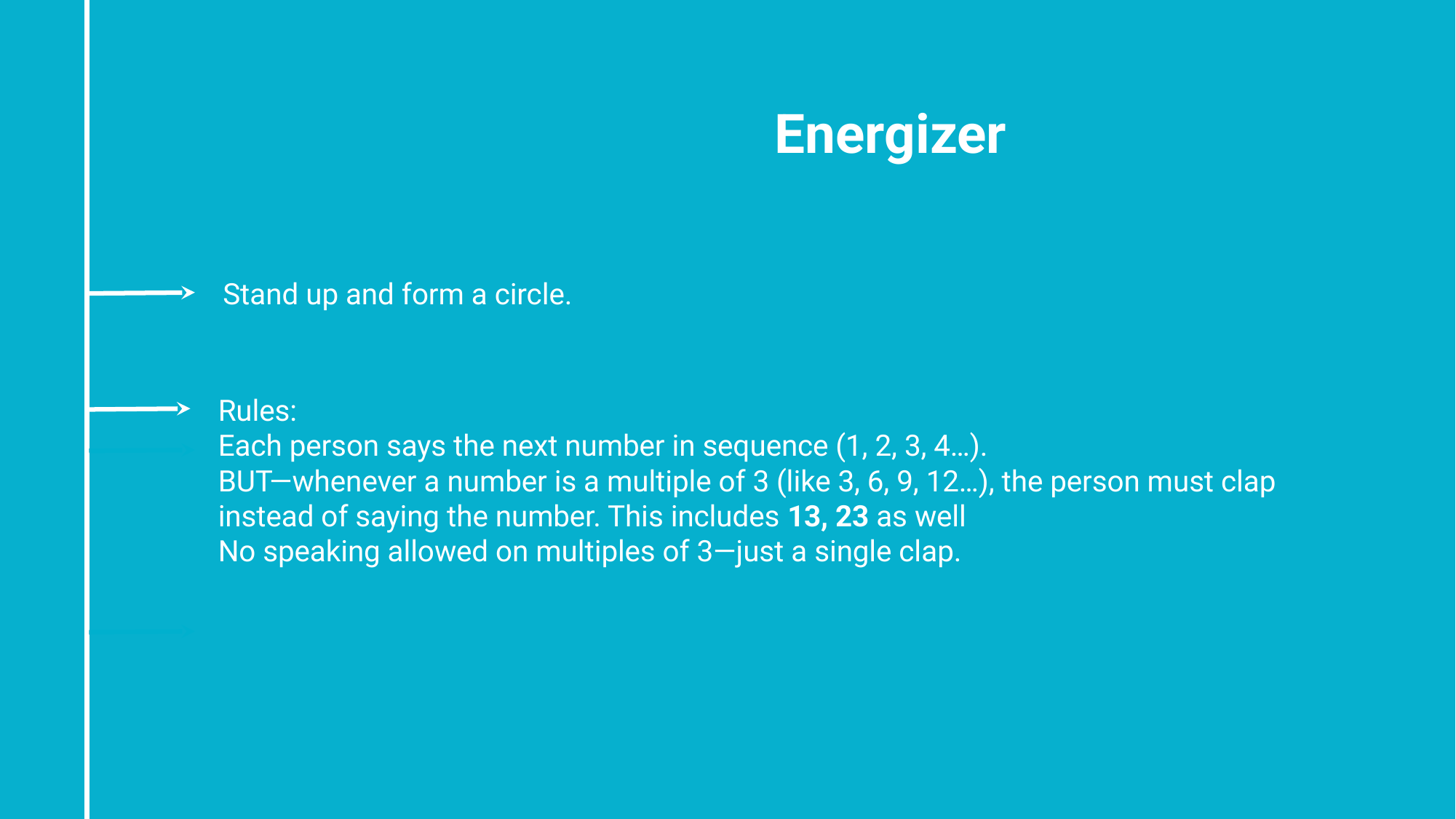

Energizer
Stand up and form a circle.
Rules:
Each person says the next number in sequence (1, 2, 3, 4…).
BUT—whenever a number is a multiple of 3 (like 3, 6, 9, 12…), the person must clap instead of saying the number. This includes 13, 23 as well
No speaking allowed on multiples of 3—just a single clap.